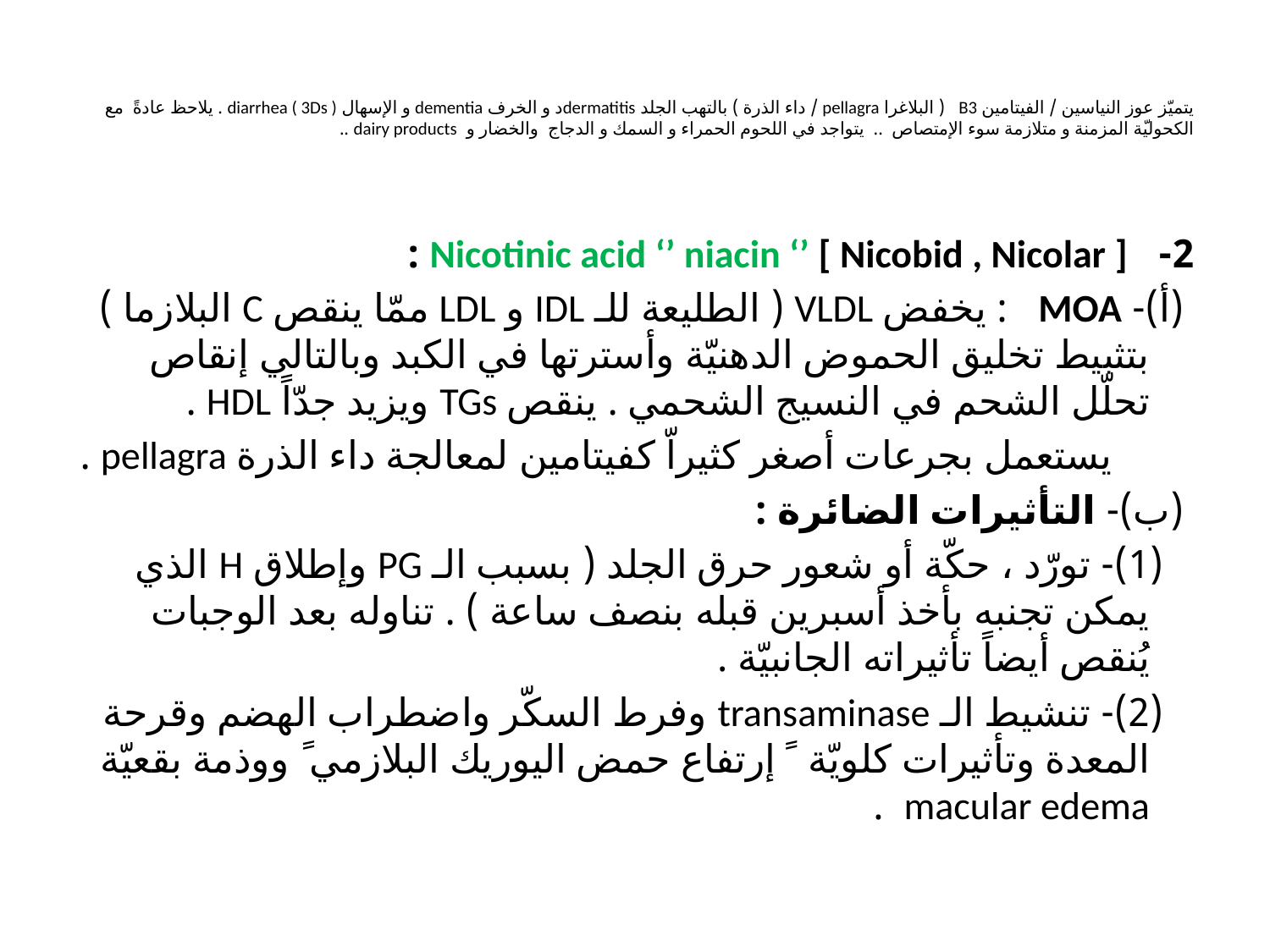

# يتميّز عوز النياسين / الفيتامين B3   ( البلاغرا pellagra / داء الذرة ) بالتهب الجلد dermatitisد و الخرف dementia و الإسهال diarrhea ( 3Ds ) . يلاحظ عادةً  مع الكحوليّة المزمنة و متلازمة سوء الإمتصاص  ..  يتواجد في اللحوم الحمراء و السمك و الدجاج  والخضار و  dairy products ..
2-   Nicotinic acid ‘’ niacin ‘’ [ Nicobid , Nicolar ] :
 (أ)- MOA   : يخفض VLDL ( الطليعة للـ IDL و LDL ممّا ينقص C البلازما ) بتثبيط تخليق الحموض الدهنيّة وأسترتها في الكبد وبالتالي إنقاص تحلّل الشحم في النسيج الشحمي . ينقص TGs ويزيد جدّاً HDL .
        يستعمل بجرعات أصغر كثيراّ كفيتامين لمعالجة داء الذرة pellagra .
 (ب)- التأثيرات الضائرة :
   (1)- تورّد ، حكّة أو شعور حرق الجلد ( بسبب الـ PG وإطلاق H الذي يمكن تجنبه بأخذ أسبرين قبله بنصف ساعة ) . تناوله بعد الوجبات يُنقص أيضاً تأثيراته الجانبيّة .
   (2)- تنشيط الـ transaminase وفرط السكّر واضطراب الهضم وقرحة المعدة وتأثيرات كلويّة  ً إرتفاع حمض اليوريك البلازمي ً ووذمة بقعيّة macular edema  .